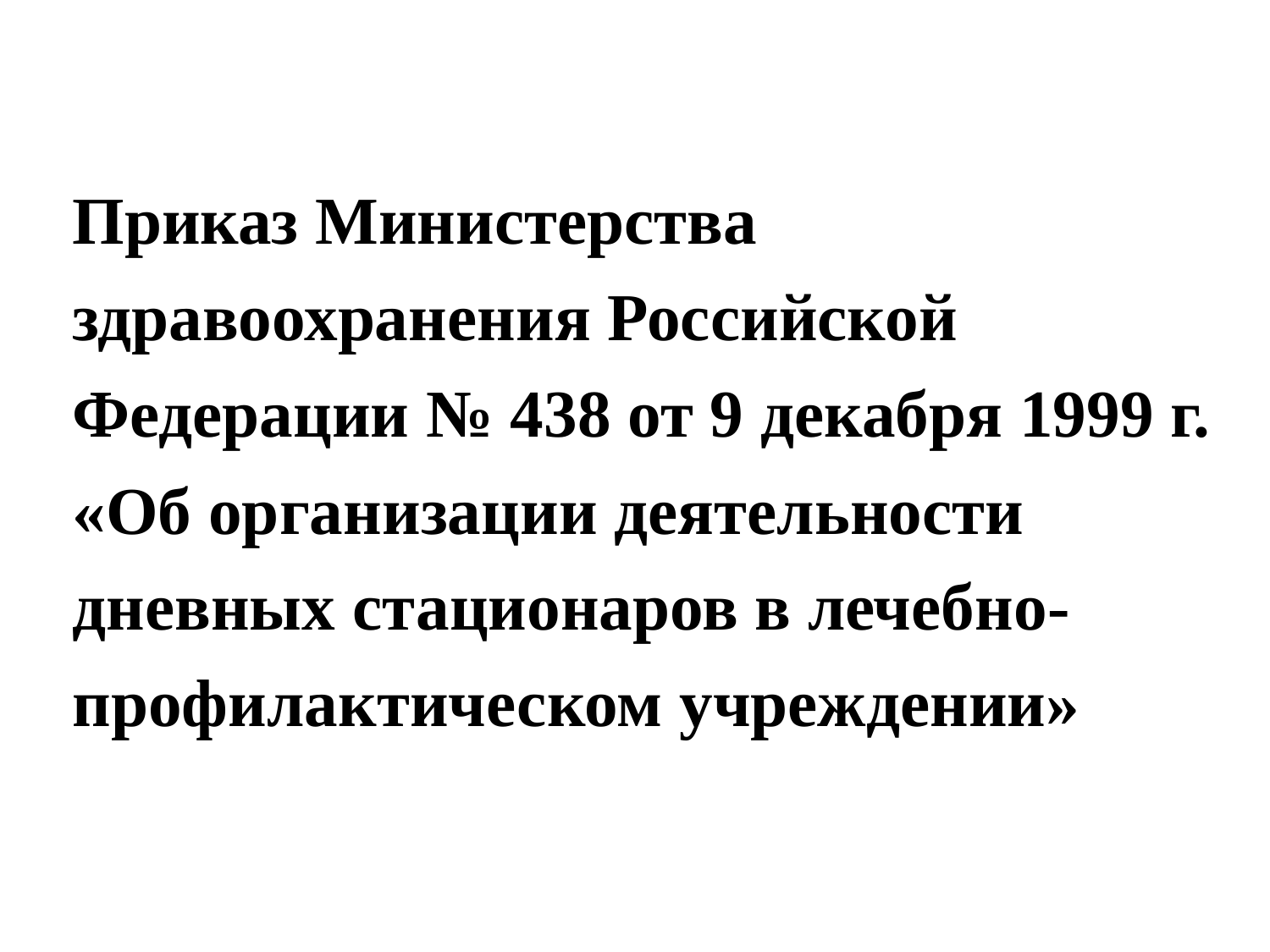

# Приказ Министерства здравоохранения Российской Федерации № 438 от 9 декабря 1999 г. «Об организации деятельности дневных стационаров в лечебно-профилактическом учреждении»